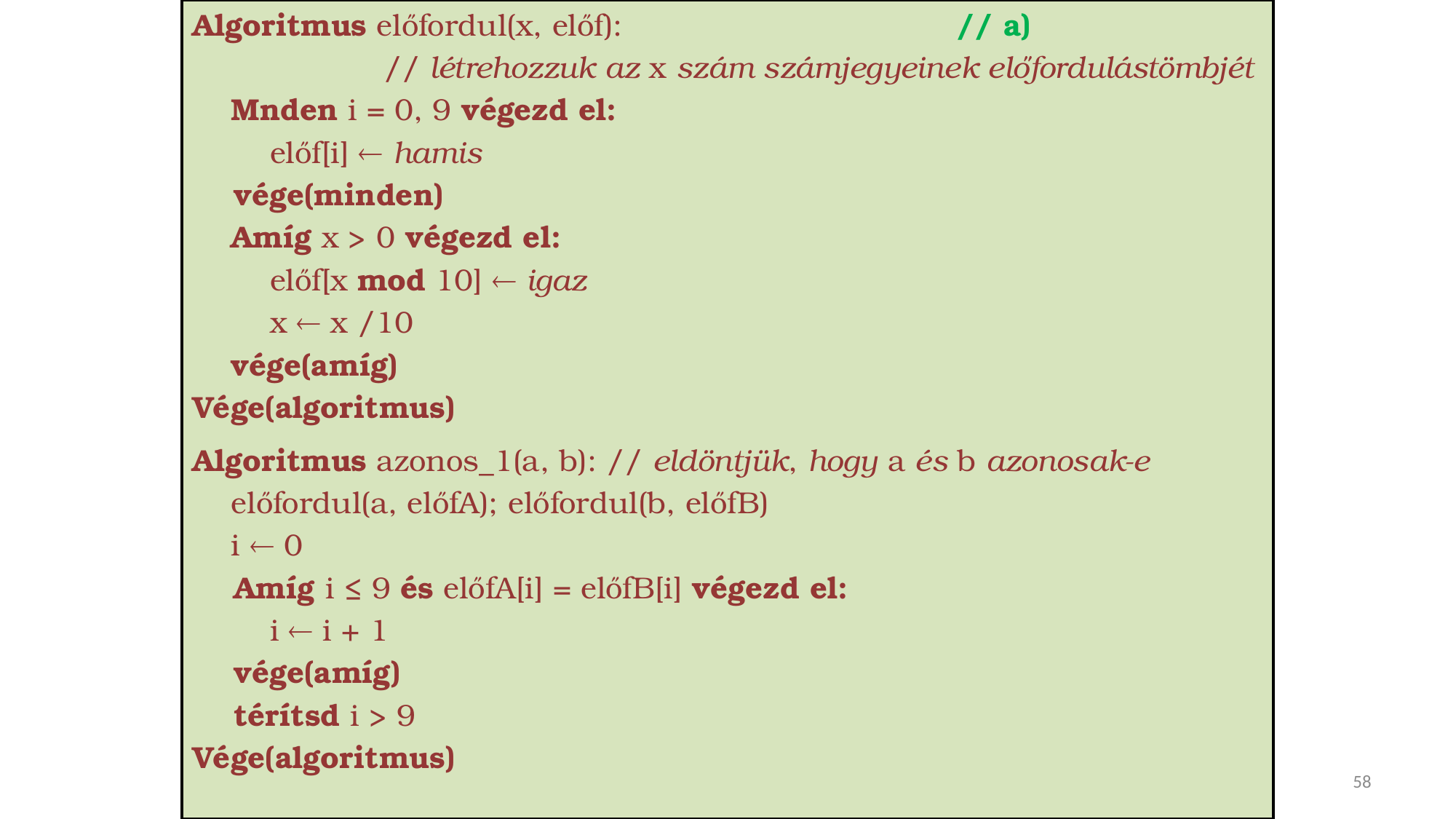

Algoritmus előfordul(x, előf): 			// a)
// létrehozzuk az x szám számjegyeinek előfordulástömbjét
    Mnden i = 0, 9 végezd el:
        előf[i] ← hamis
    vége(minden)
    Amíg x > 0 végezd el:
        előf[x mod 10] ← igaz
        x ← x /10
    vége(amíg)
Vége(algoritmus)

Algoritmus azonos_1(a, b): // eldöntjük, hogy a és b azonosak-e
    előfordul(a, előfA); előfordul(b, előfB)
    i ← 0
    Amíg i ≤ 9 és előfA[i] = előfB[i] végezd el:
        i ← i + 1
    vége(amíg)
    térítsd i > 9
Vége(algoritmus)

58